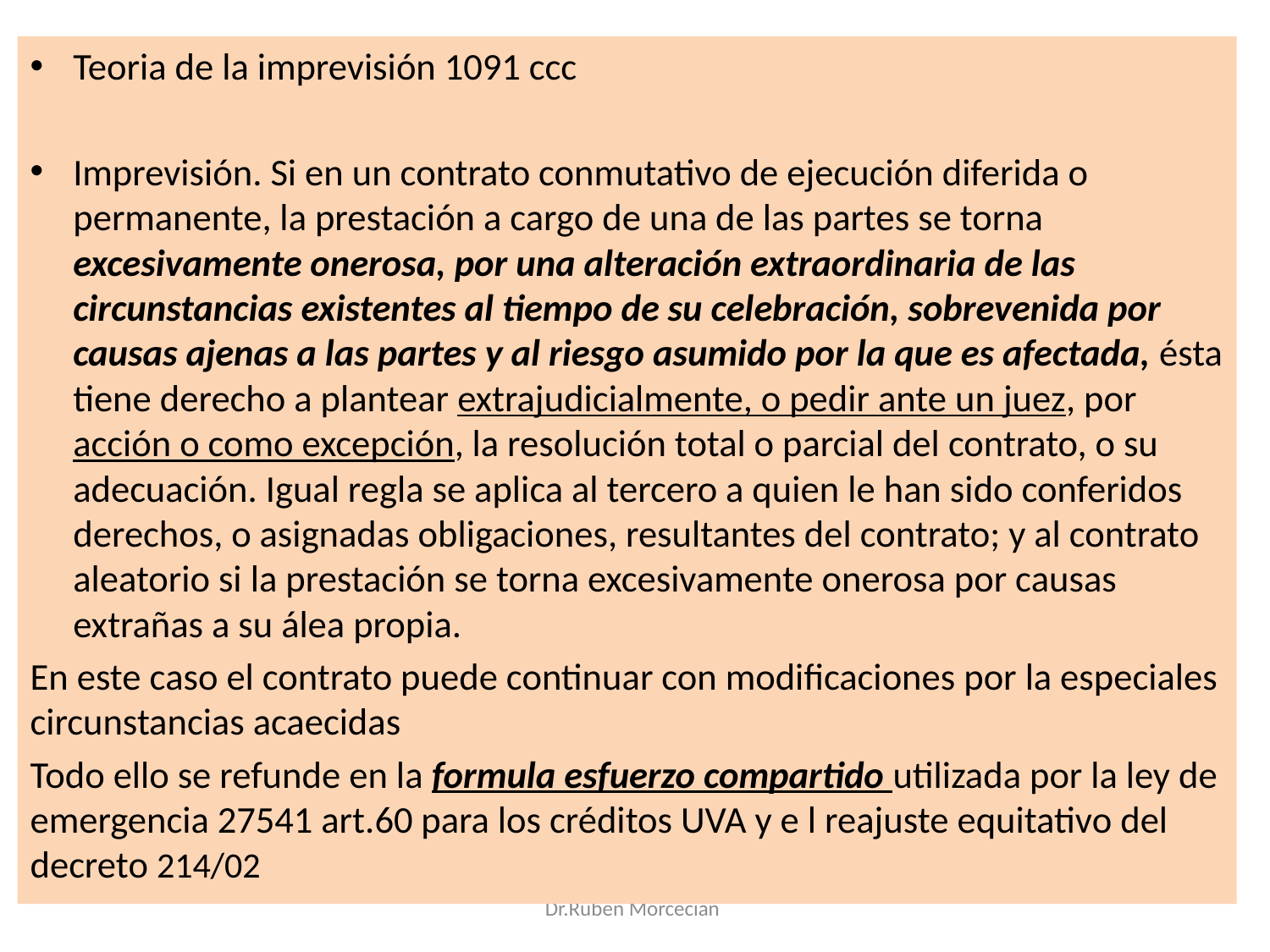

Teoria de la imprevisión 1091 ccc

Imprevisión. Si en un contrato conmutativo de ejecución diferida o permanente, la prestación a cargo de una de las partes se torna excesivamente onerosa, por una alteración extraordinaria de las circunstancias existentes al tiempo de su celebración, sobrevenida por causas ajenas a las partes y al riesgo asumido por la que es afectada, ésta tiene derecho a plantear extrajudicialmente, o pedir ante un juez, por acción o como excepción, la resolución total o parcial del contrato, o su adecuación. Igual regla se aplica al tercero a quien le han sido conferidos derechos, o asignadas obligaciones, resultantes del contrato; y al contrato aleatorio si la prestación se torna excesivamente onerosa por causas extrañas a su álea propia.
En este caso el contrato puede continuar con modificaciones por la especiales circunstancias acaecidas
Todo ello se refunde en la formula esfuerzo compartido utilizada por la ley de emergencia 27541 art.60 para los créditos UVA y e l reajuste equitativo del decreto 214/02

Dr.Ruben Morcecian